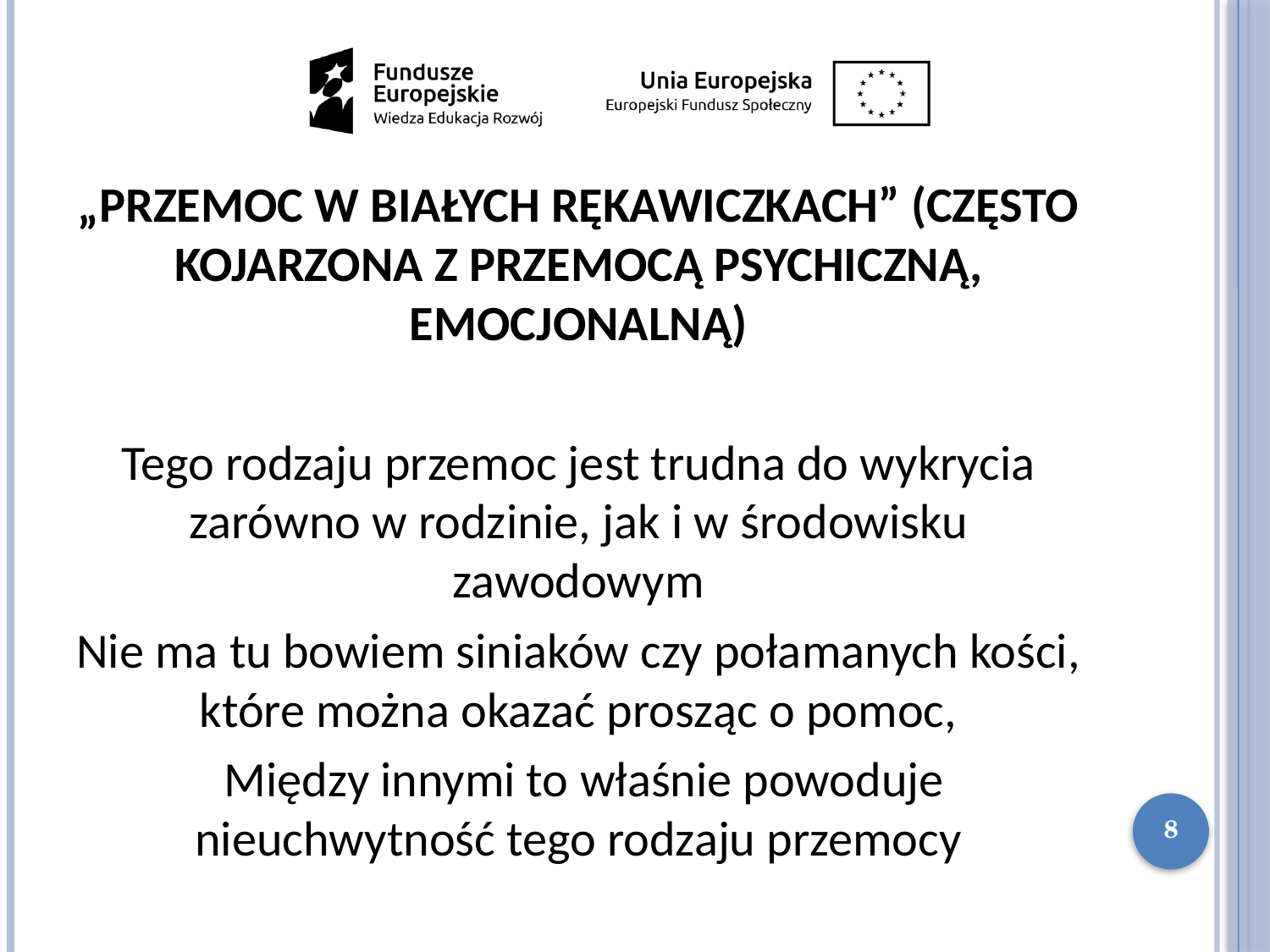

„PRZEMOC W BIAŁYCH RĘKAWICZKACH” (CZĘSTO KOJARZONA Z PRZEMOCĄ PSYCHICZNĄ, EMOCJONALNĄ)

Tego rodzaju przemoc jest trudna do wykrycia zarówno w rodzinie, jak i w środowisku zawodowym
Nie ma tu bowiem siniaków czy połamanych kości, które można okazać prosząc o pomoc,
 Między innymi to właśnie powoduje nieuchwytność tego rodzaju przemocy
8